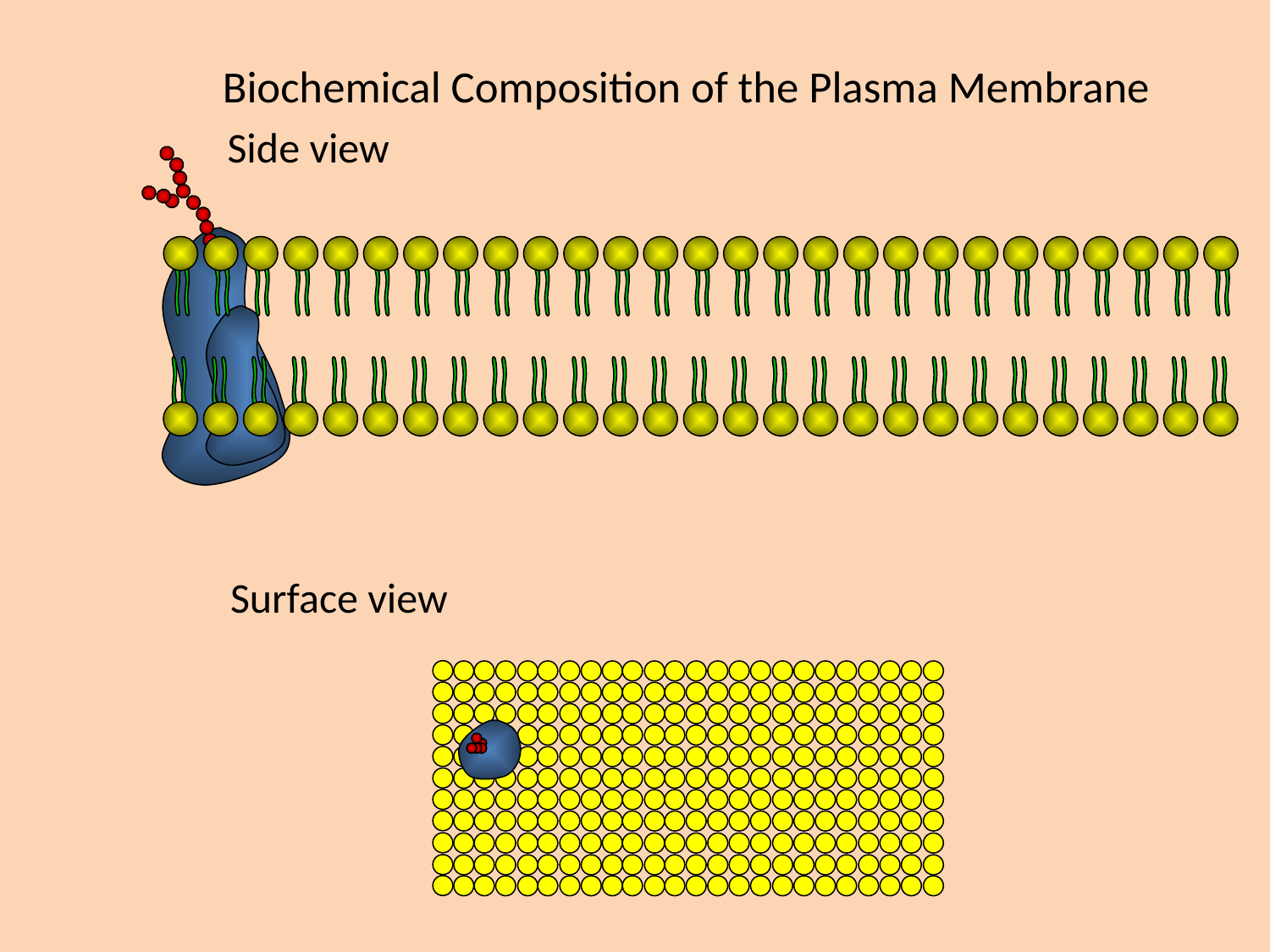

# Biochemical Composition of the Plasma Membrane
Side view

Surface view